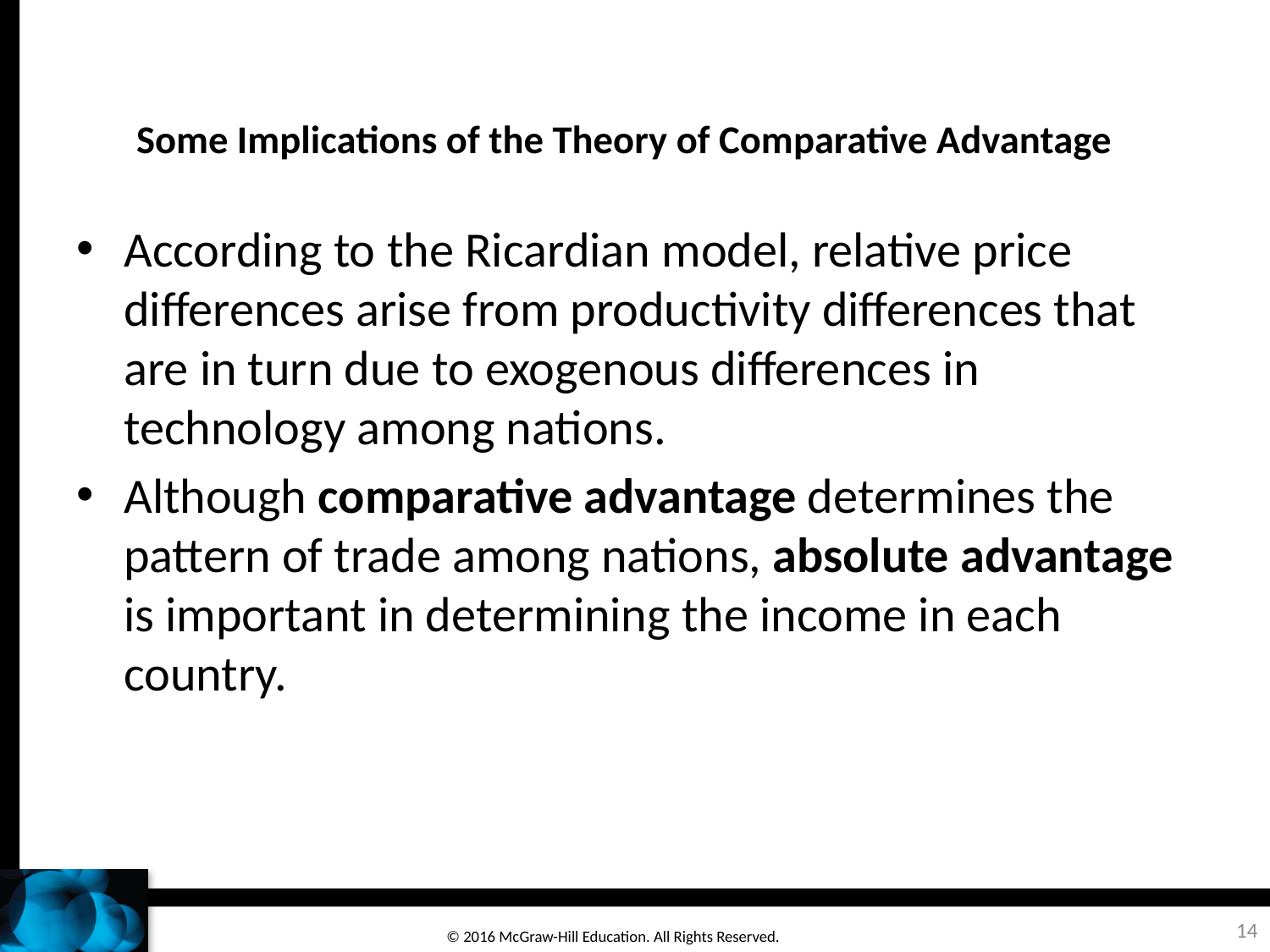

# Some Implications of the Theory of Comparative Advantage
According to the Ricardian model, relative price differences arise from productivity differences that are in turn due to exogenous differences in technology among nations.
Although comparative advantage determines the pattern of trade among nations, absolute advantage is important in determining the income in each country.
14
© 2016 McGraw-Hill Education. All Rights Reserved.